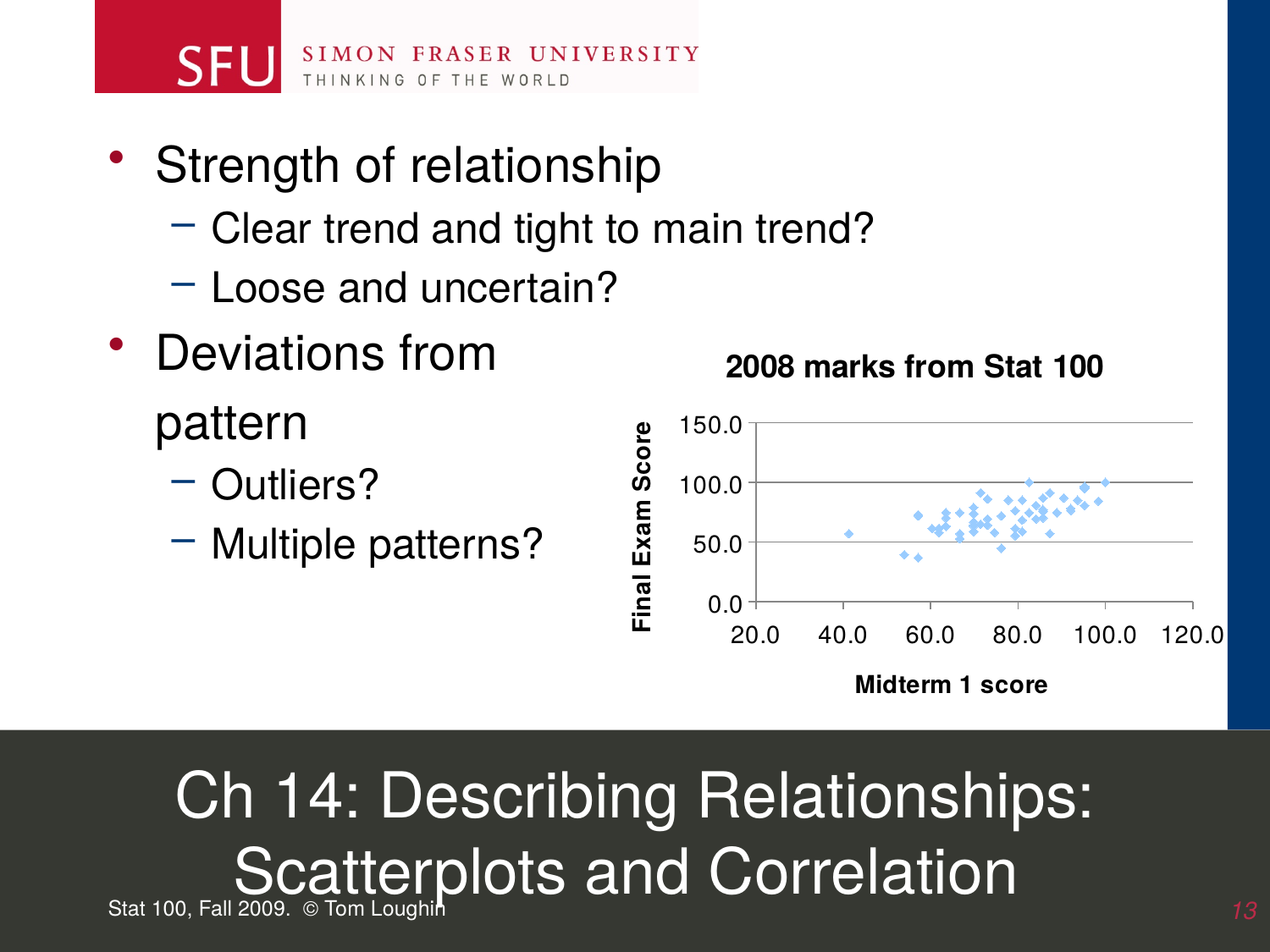

Strength of relationship
Clear trend and tight to main trend?
Loose and uncertain?
Deviations from
	pattern
Outliers?
Multiple patterns?

### Chart: 2008 marks from Stat 100

| Category |  |
|---|---|
# Ch 14: Describing Relationships: Scatterplots and Correlation
Stat 100, Fall 2009.  © Tom Loughin
13